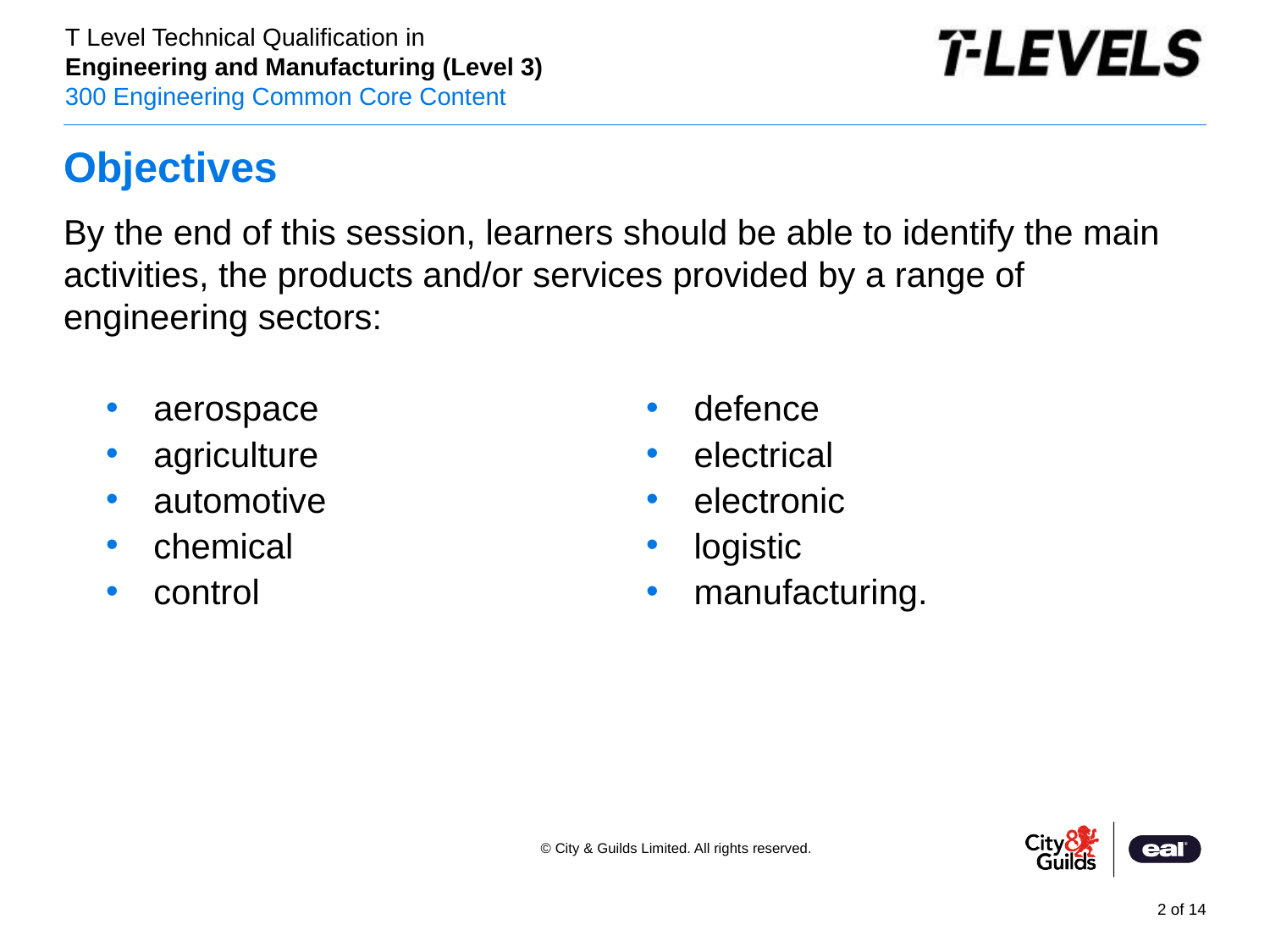

# Objectives

PowerPoint presentation
By the end of this session, learners should be able to identify the main activities, the products and/or services provided by a range of engineering sectors:
aerospace
agriculture
automotive
chemical
control

defence
electrical
electronic
logistic
manufacturing.